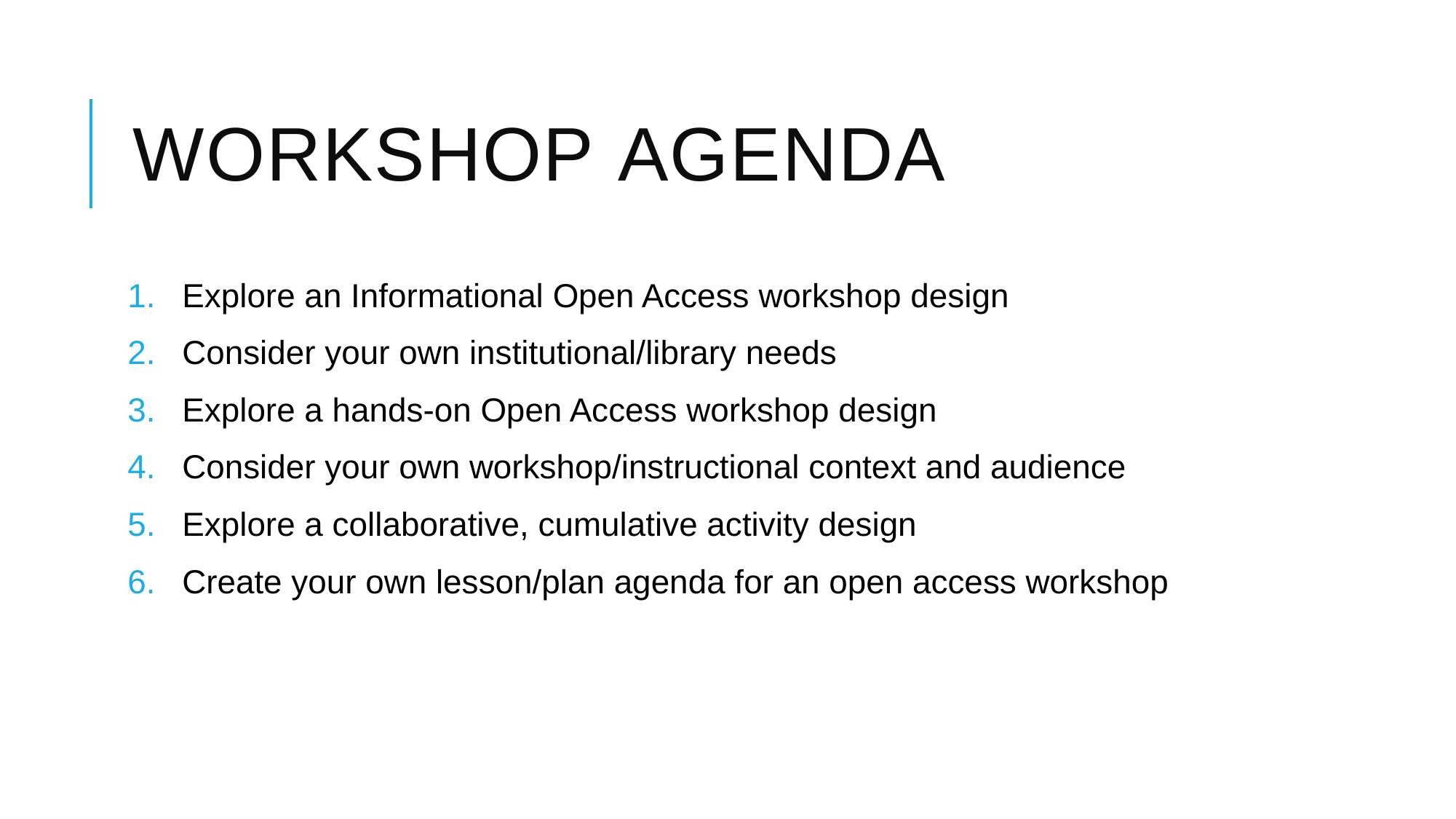

# Workshop Agenda
Explore an Informational Open Access workshop design
Consider your own institutional/library needs
Explore a hands-on Open Access workshop design
Consider your own workshop/instructional context and audience
Explore a collaborative, cumulative activity design
Create your own lesson/plan agenda for an open access workshop